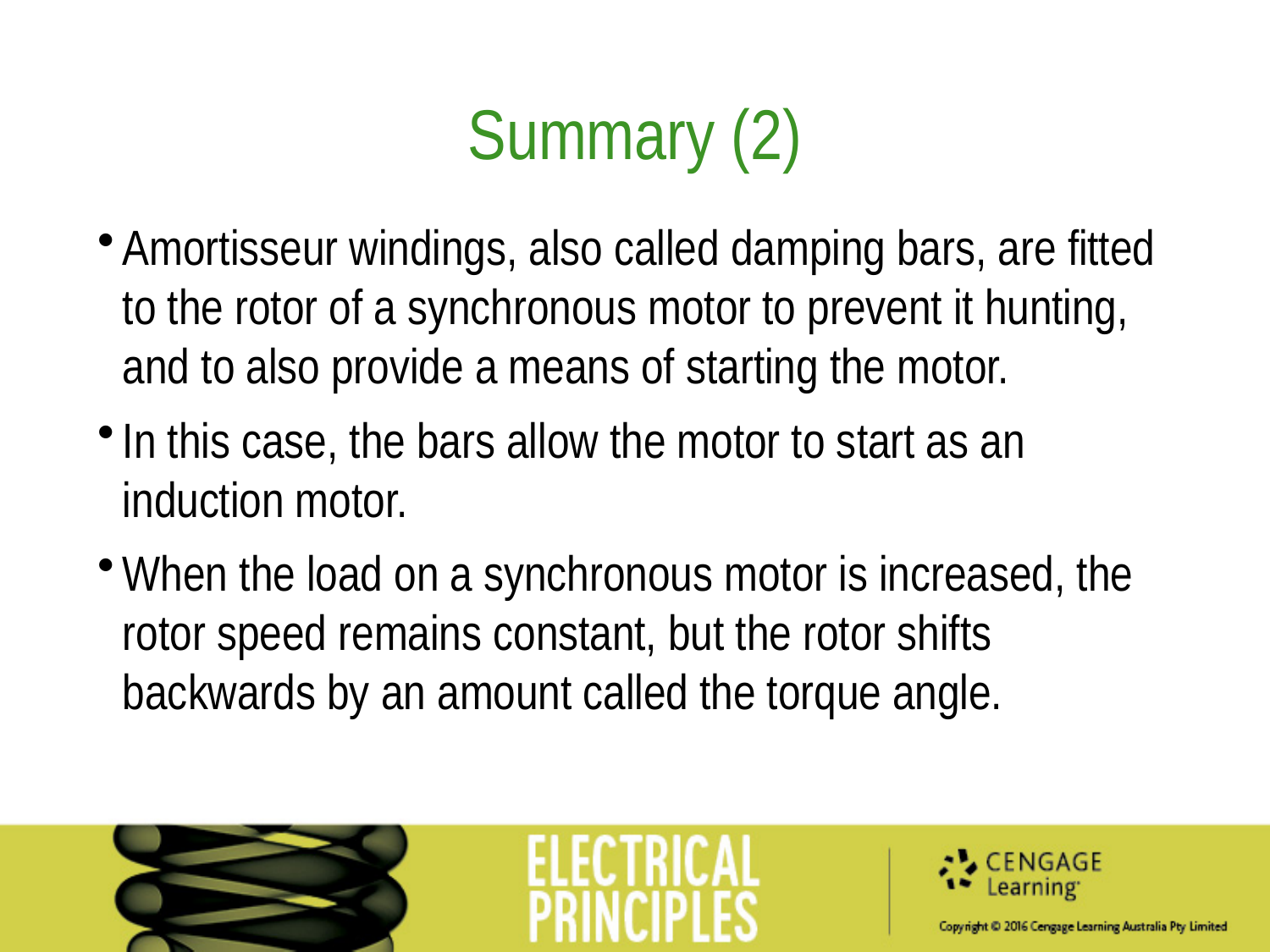

Summary (2)

Amortisseur windings, also called damping bars, are fitted to the rotor of a synchronous motor to prevent it hunting, and to also provide a means of starting the motor.
In this case, the bars allow the motor to start as an induction motor.
When the load on a synchronous motor is increased, the rotor speed remains constant, but the rotor shifts backwards by an amount called the torque angle.